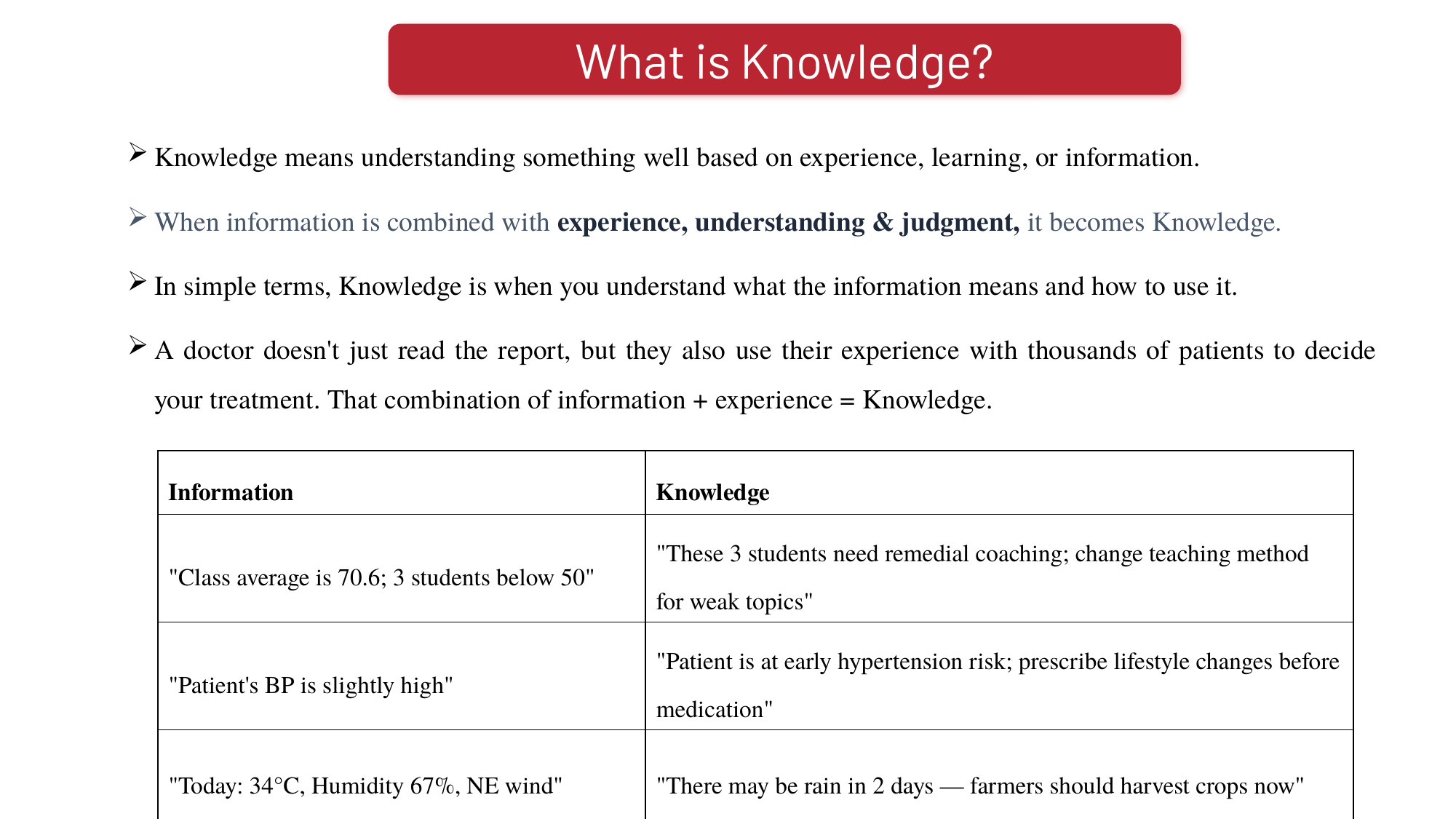

What is Knowledge?

Knowledge means understanding something well based on experience, learning, or information.
When information is combined with experience, understanding & judgment, it becomes Knowledge.
In simple terms, Knowledge is when you understand what the information means and how to use it.
A doctor doesn't just read the report, but they also use their experience with thousands of patients to decide your treatment. That combination of information + experience = Knowledge.

| Information | Knowledge |
| --- | --- |
| "Class average is 70.6; 3 students below 50" | "These 3 students need remedial coaching; change teaching method for weak topics" |
| "Patient's BP is slightly high" | "Patient is at early hypertension risk; prescribe lifestyle changes before medication" |
| "Today: 34°C, Humidity 67%, NE wind" | "There may be rain in 2 days — farmers should harvest crops now" |